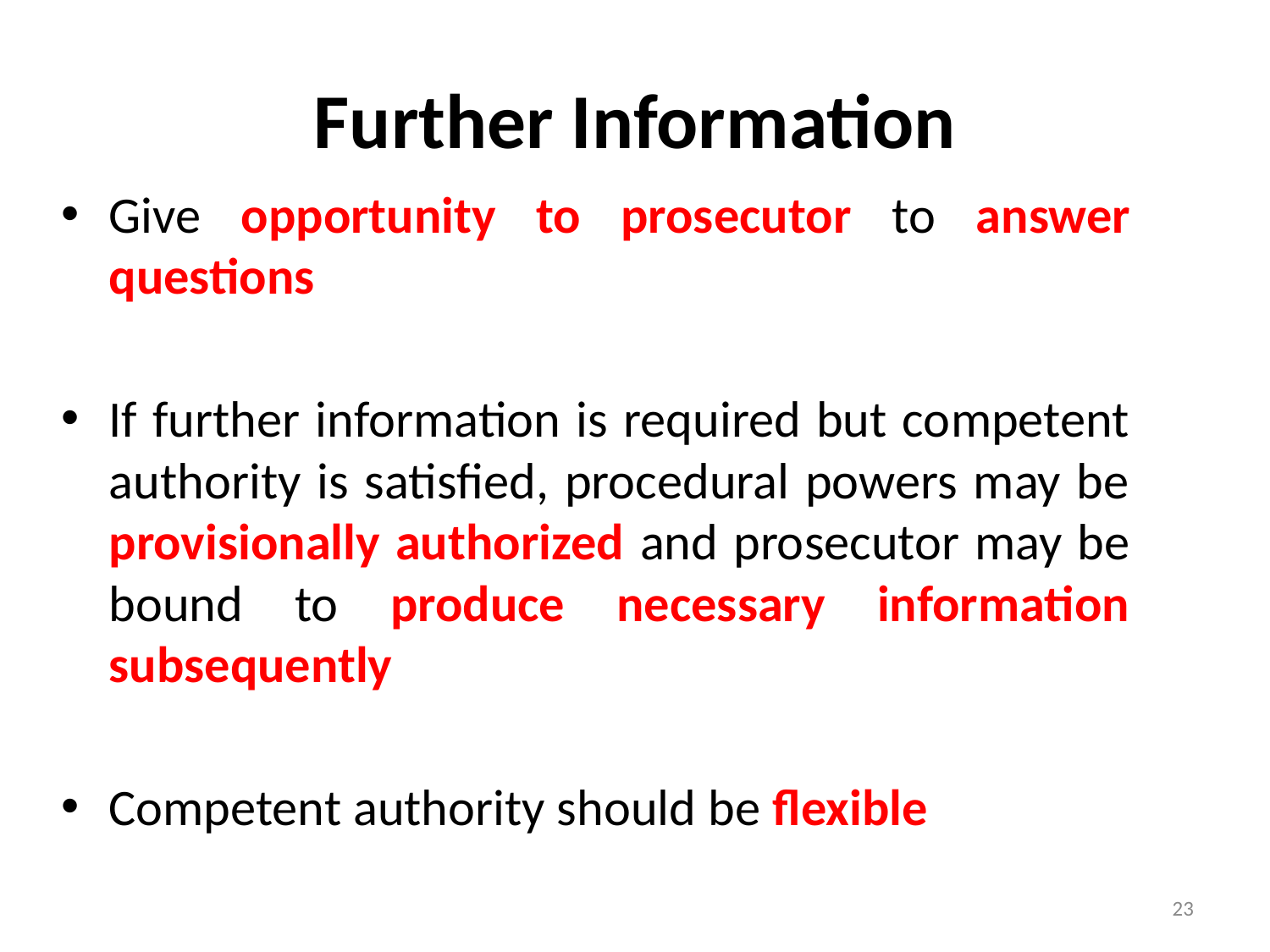

# Further Information
Give opportunity to prosecutor to answer questions

If further information is required but competent authority is satisfied, procedural powers may be provisionally authorized and prosecutor may be bound to produce necessary information subsequently

Competent authority should be flexible
23